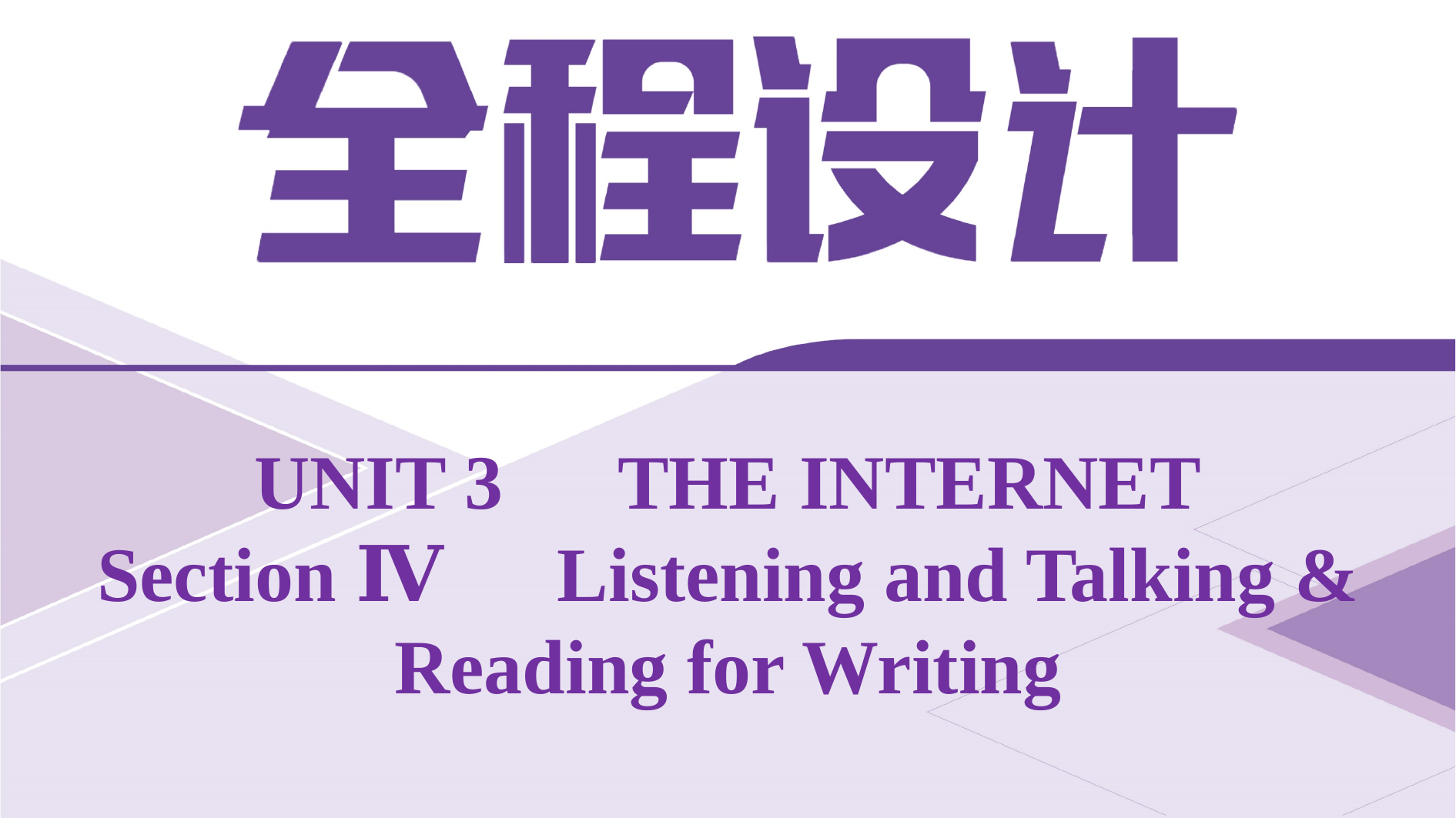

UNIT 3　THE INTERNET
Section Ⅳ　Listening and Talking & Reading for Writing